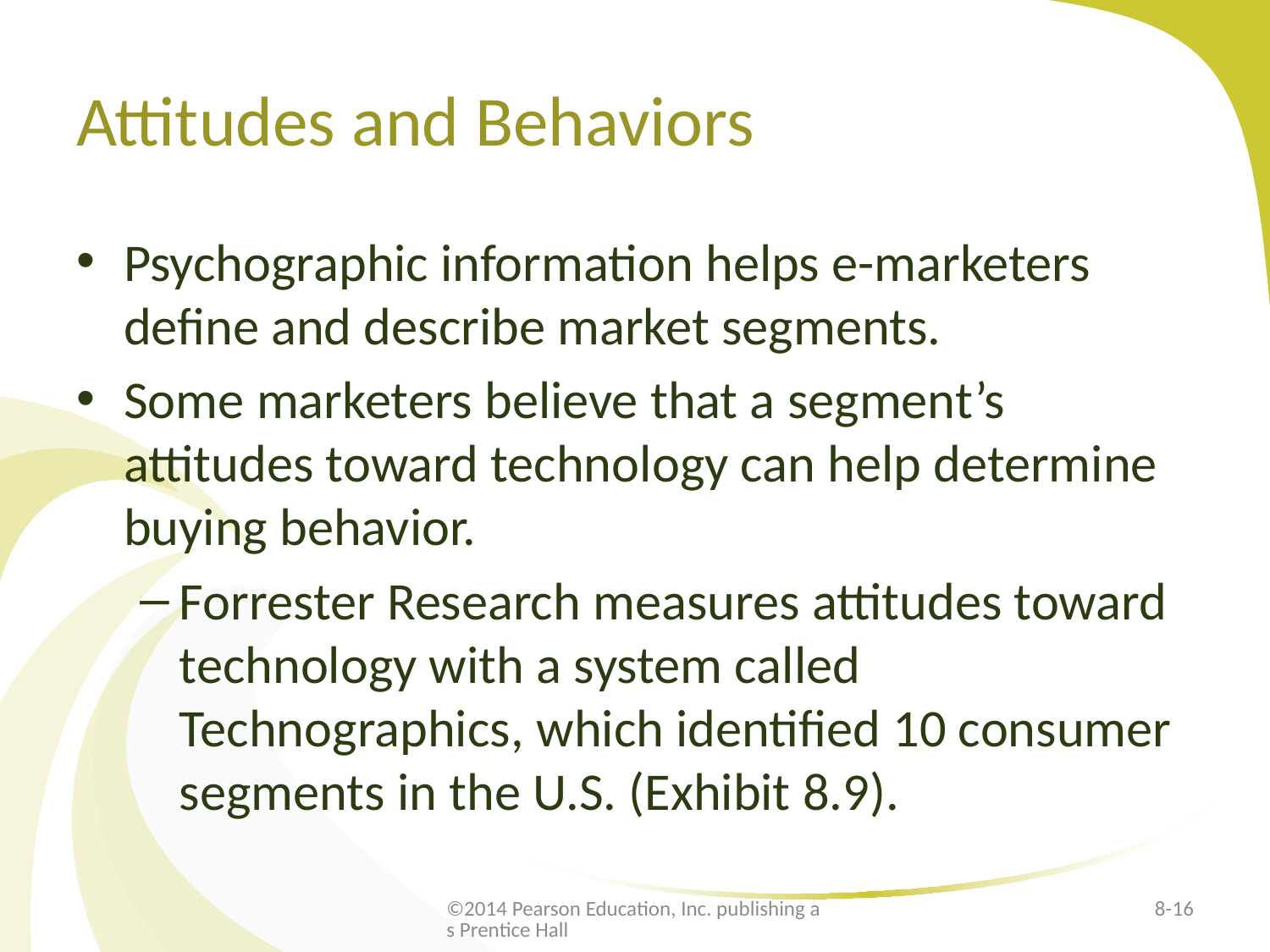

# Attitudes and Behaviors
Psychographic information helps e-marketers define and describe market segments.
Some marketers believe that a segment’s attitudes toward technology can help determine buying behavior.
Forrester Research measures attitudes toward technology with a system called Technographics, which identified 10 consumer segments in the U.S. (Exhibit 8.9).

©2014 Pearson Education, Inc. publishing as Prentice Hall
8-16